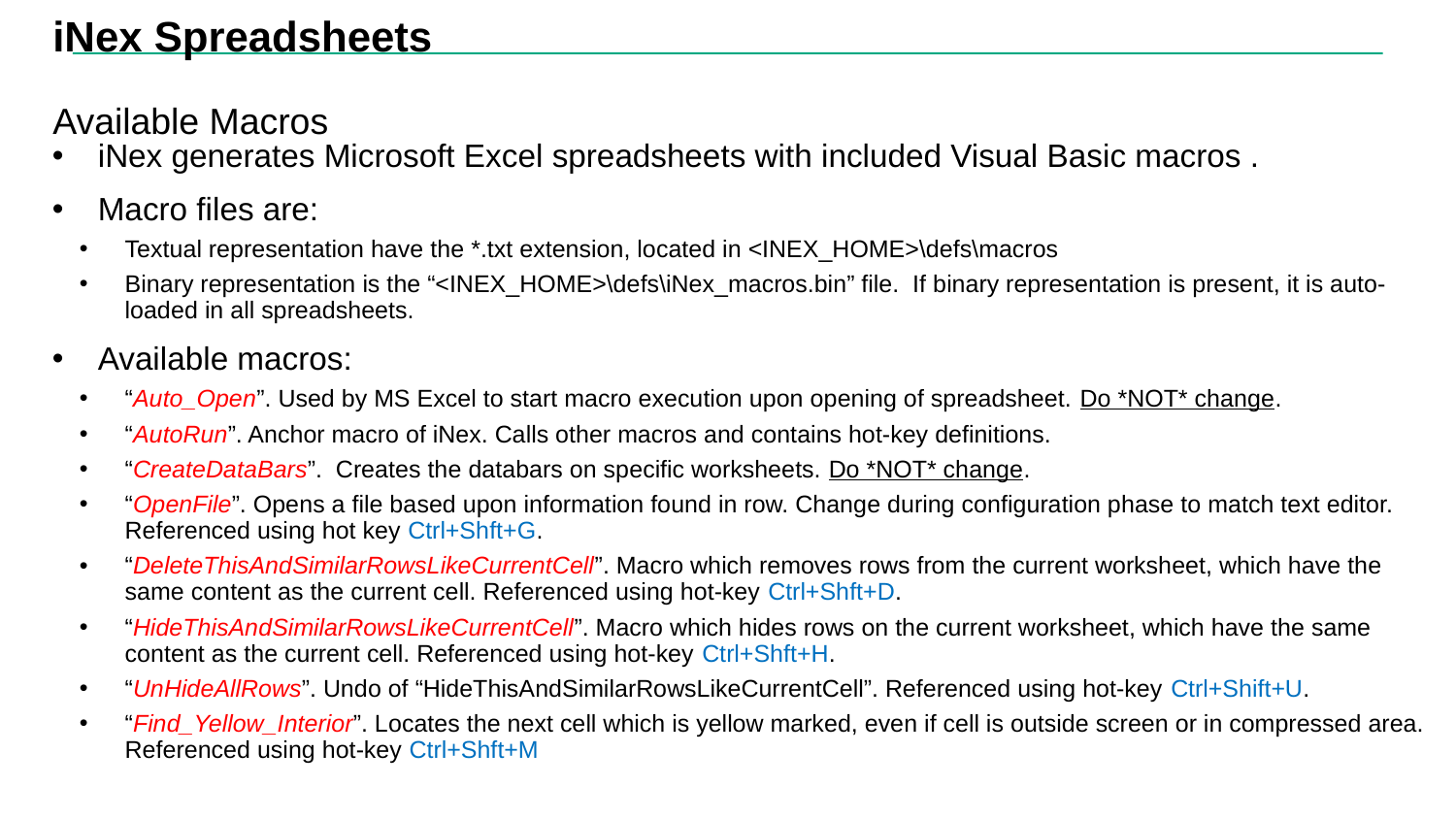

# iNex Spreadsheets
Available Macros
iNex generates Microsoft Excel spreadsheets with included Visual Basic macros .
Macro files are:
Textual representation have the *.txt extension, located in <INEX_HOME>\defs\macros
Binary representation is the “<INEX_HOME>\defs\iNex_macros.bin” file.  If binary representation is present, it is auto-loaded in all spreadsheets.
Available macros:
“Auto_Open”. Used by MS Excel to start macro execution upon opening of spreadsheet. Do *NOT* change.
“AutoRun”. Anchor macro of iNex. Calls other macros and contains hot-key definitions.
“CreateDataBars”.  Creates the databars on specific worksheets. Do *NOT* change.
“OpenFile”. Opens a file based upon information found in row. Change during configuration phase to match text editor. Referenced using hot key Ctrl+Shft+G.
“DeleteThisAndSimilarRowsLikeCurrentCell”. Macro which removes rows from the current worksheet, which have the same content as the current cell. Referenced using hot-key Ctrl+Shft+D.
“HideThisAndSimilarRowsLikeCurrentCell”. Macro which hides rows on the current worksheet, which have the same content as the current cell. Referenced using hot-key Ctrl+Shft+H.
“UnHideAllRows”. Undo of “HideThisAndSimilarRowsLikeCurrentCell”. Referenced using hot-key Ctrl+Shift+U.
“Find_Yellow_Interior”. Locates the next cell which is yellow marked, even if cell is outside screen or in compressed area. Referenced using hot-key Ctrl+Shft+M